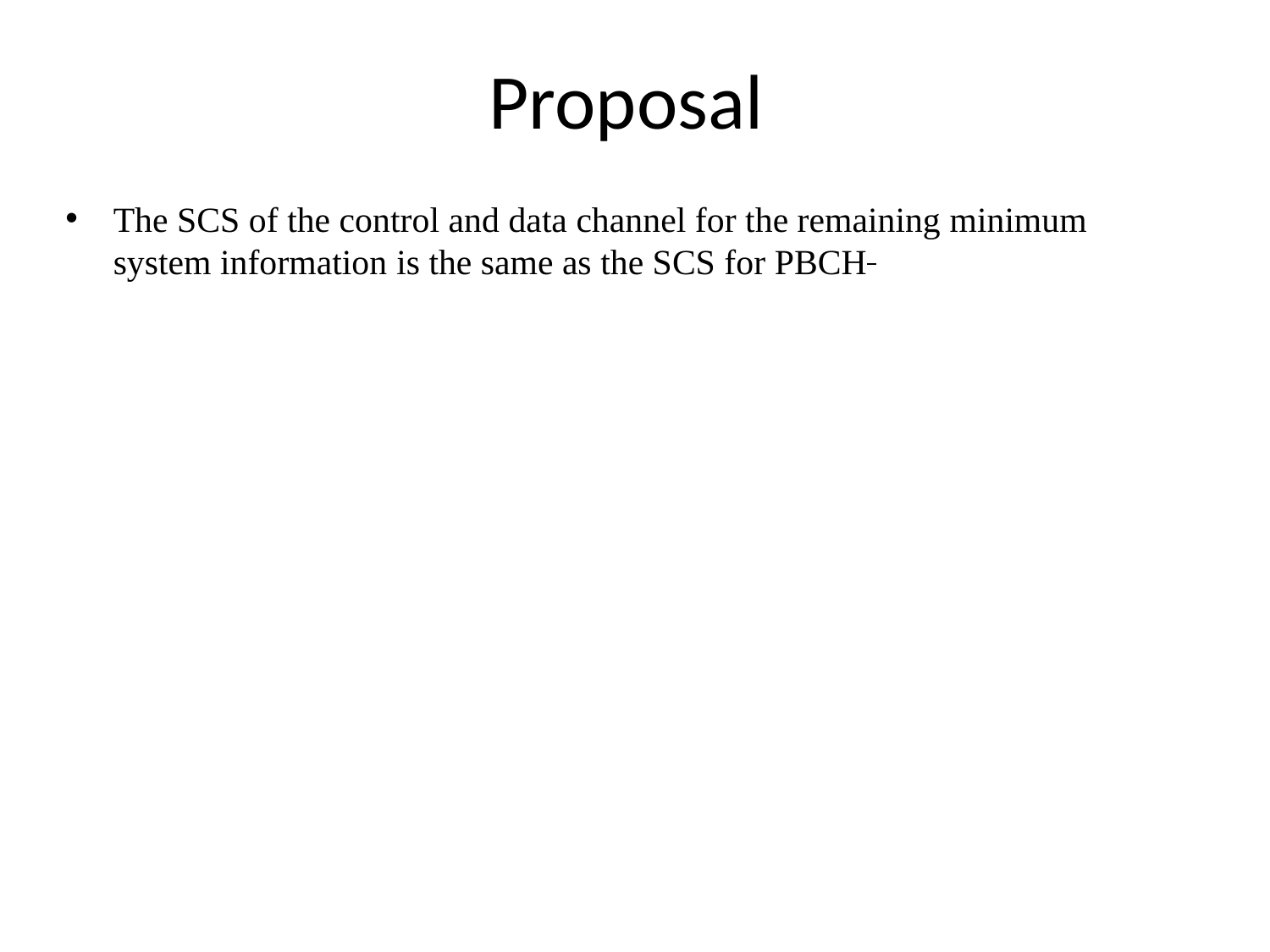

# Proposal
The SCS of the control and data channel for the remaining minimum system information is the same as the SCS for PBCH